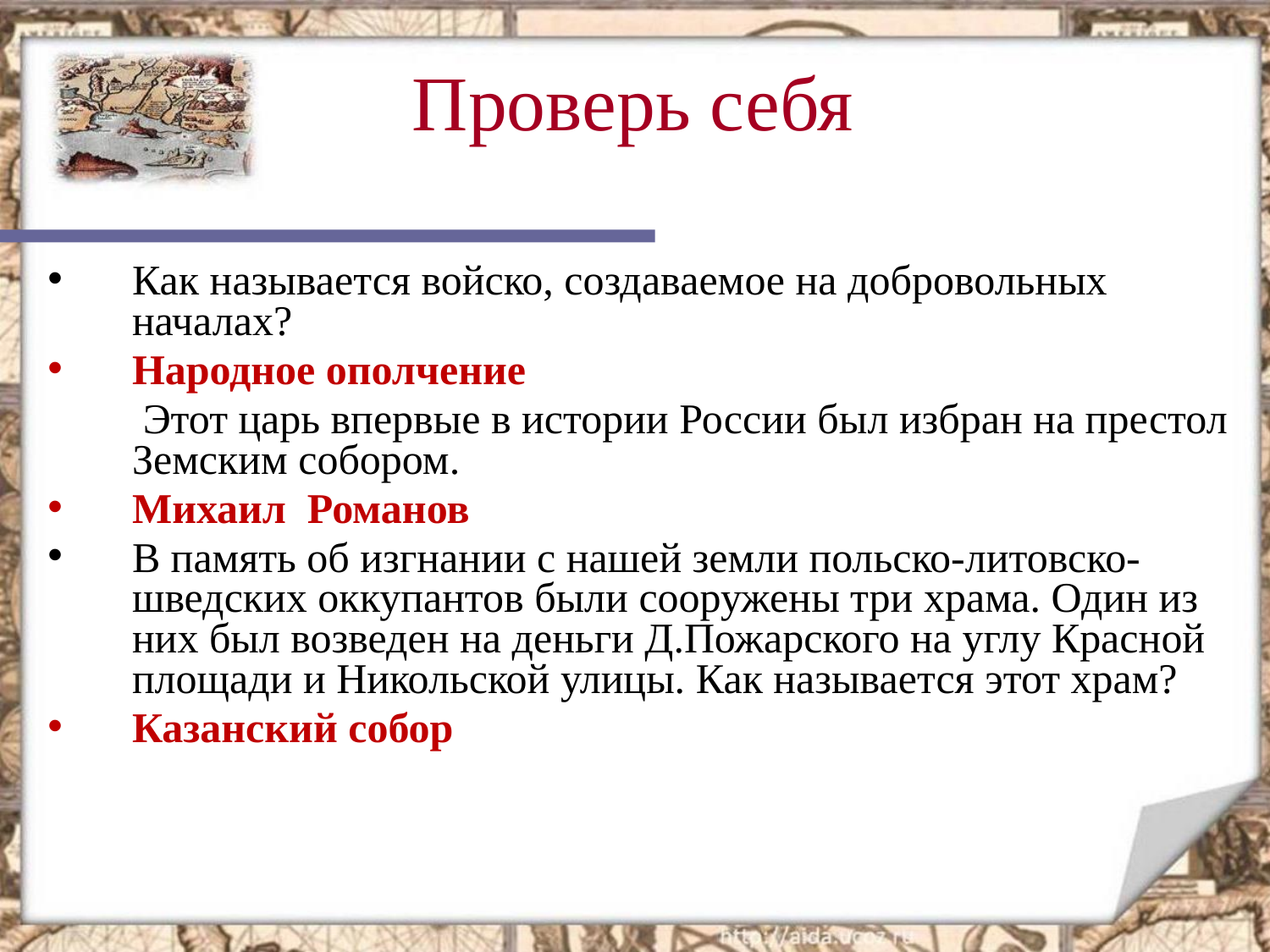

# Проверь себя

Как называется войско, создаваемое на добровольных началах?
Народное ополчение
         Этот царь впервые в истории России был избран на престол Земским собором.
Михаил  Романов
В память об изгнании с нашей земли польско-литовско-шведских оккупантов были сооружены три храма. Один из них был возведен на деньги Д.Пожарского на углу Красной площади и Никольской улицы. Как называется этот храм?
Казанский собор